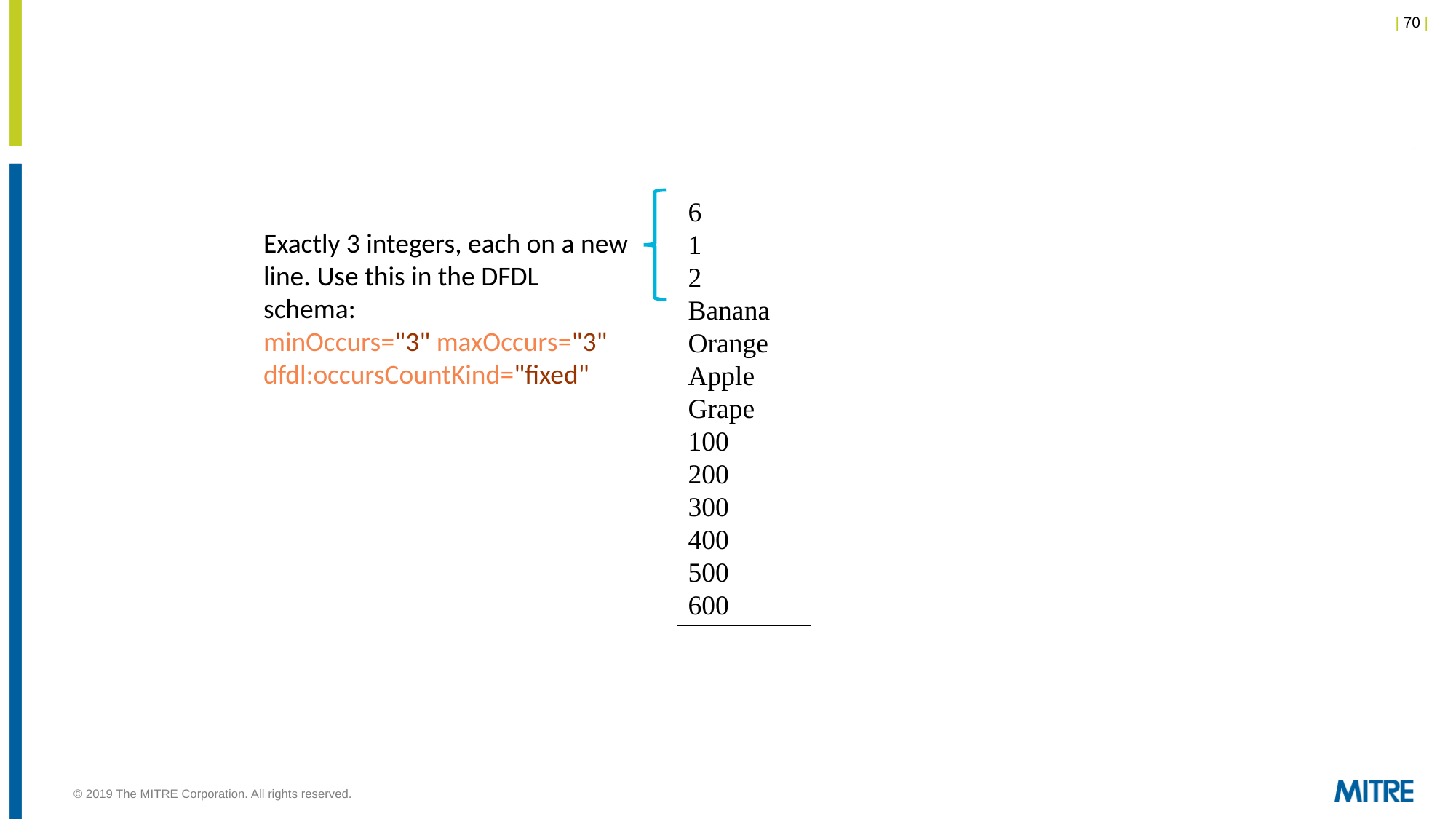

6
1
2
Banana
Orange
Apple
Grape
100
200
300
400
500
600

Exactly 3 integers, each on a new line. Use this in the DFDL schema:
minOccurs="3" maxOccurs="3" dfdl:occursCountKind="fixed"
© 2019 The MITRE Corporation. All rights reserved.